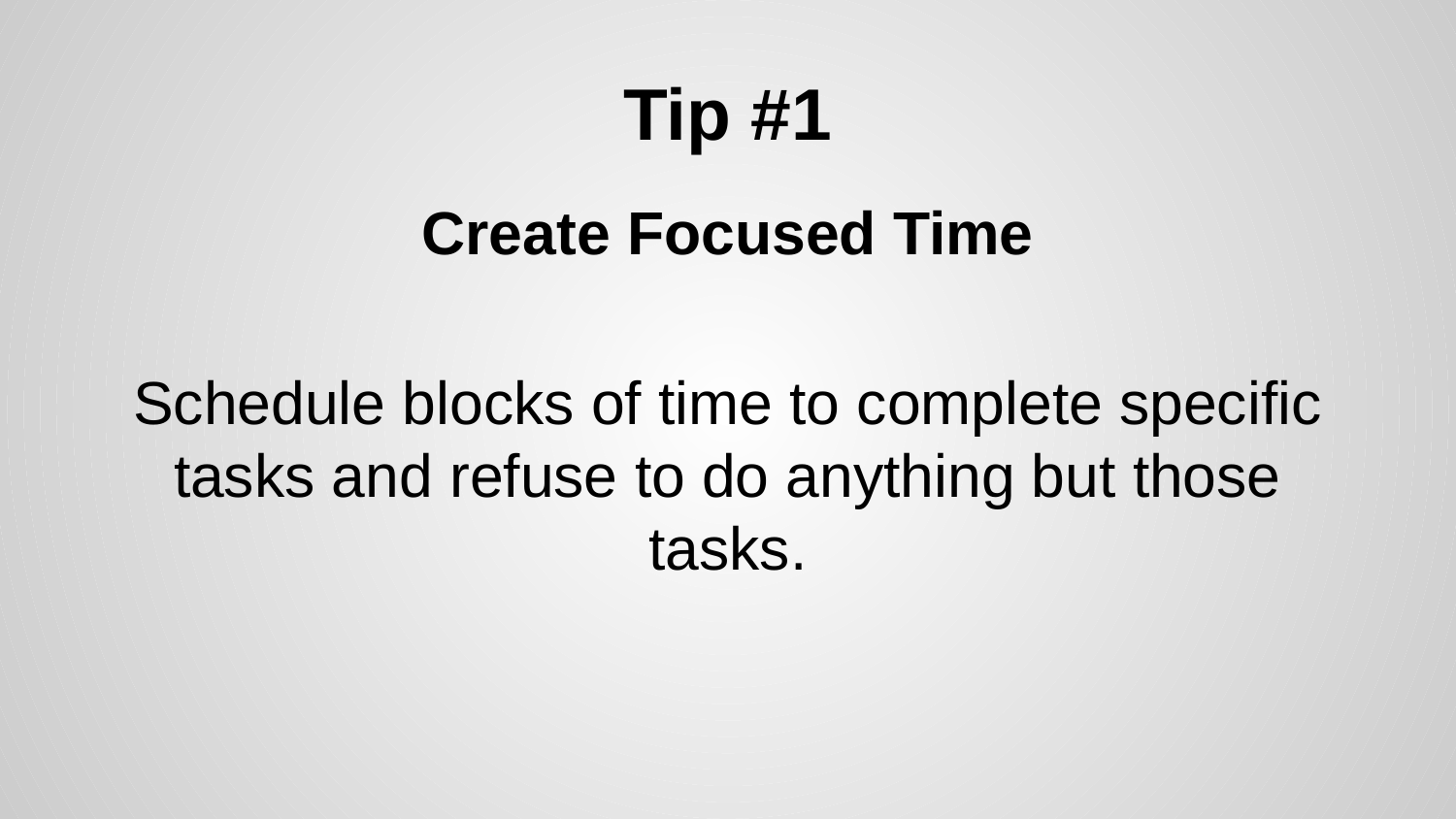

# Tip #1
Create Focused Time

Schedule blocks of time to complete specific tasks and refuse to do anything but those tasks.